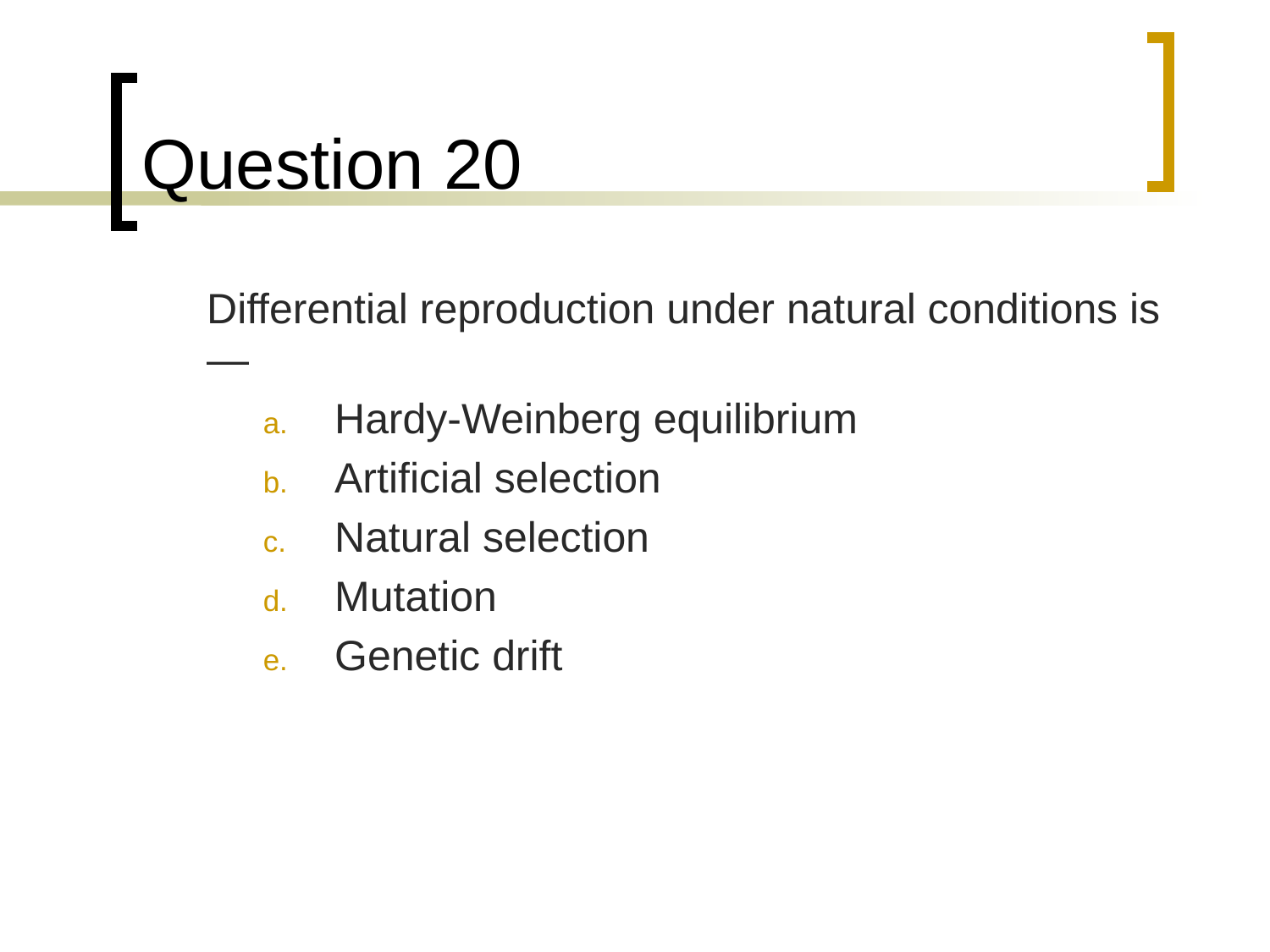

# Question 20
	Differential reproduction under natural conditions is —
Hardy-Weinberg equilibrium
Artificial selection
Natural selection
Mutation
Genetic drift